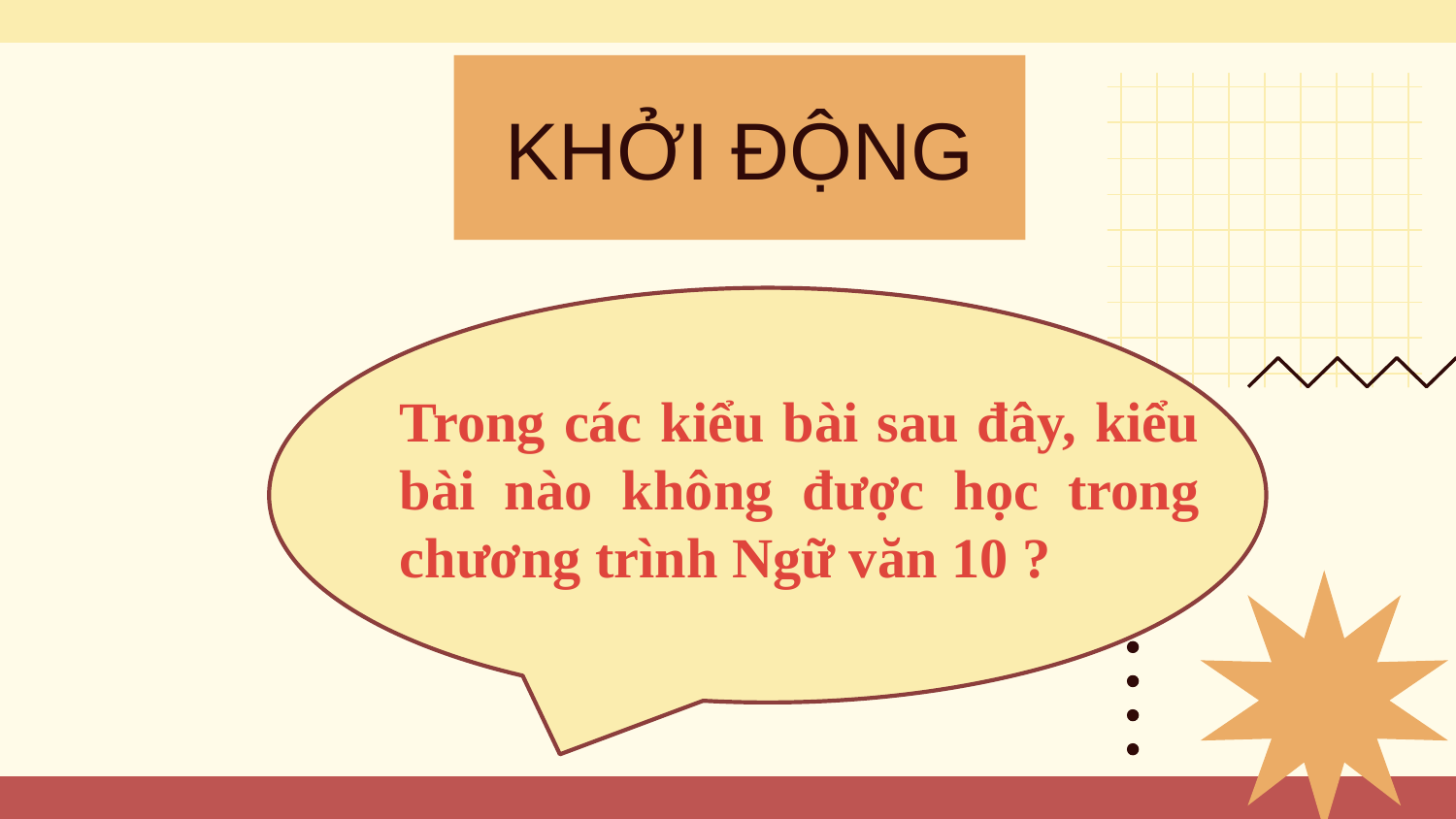

KHỞI ĐỘNG

Trong các kiểu bài sau đây, kiểu bài nào không được học trong chương trình Ngữ văn 10 ?